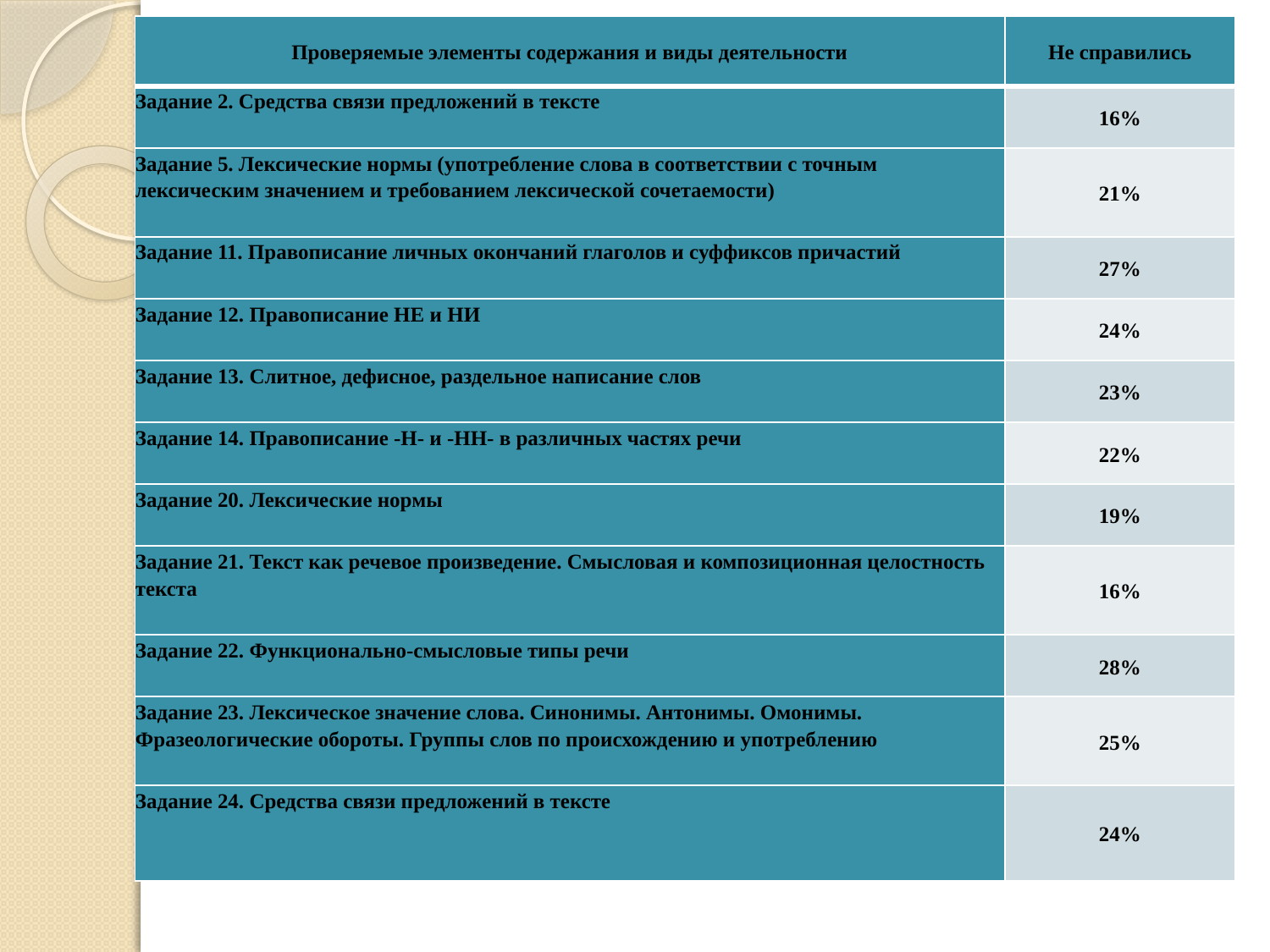

| Проверяемые элементы содержания и виды деятельности | Не справились |
| --- | --- |
| Задание 2. Средства связи предложений в тексте | 16% |
| Задание 5. Лексические нормы (употребление слова в соответствии с точным лексическим значением и требованием лексической сочетаемости) | 21% |
| Задание 11. Правописание личных окончаний глаголов и суффиксов причастий | 27% |
| Задание 12. Правописание НЕ и НИ | 24% |
| Задание 13. Слитное, дефисное, раздельное написание слов | 23% |
| Задание 14. Правописание -Н- и -НН- в различных частях речи | 22% |
| Задание 20. Лексические нормы | 19% |
| Задание 21. Текст как речевое произведение. Смысловая и композиционная целостность текста | 16% |
| Задание 22. Функционально-смысловые типы речи | 28% |
| Задание 23. Лексическое значение слова. Синонимы. Антонимы. Омонимы. Фразеологические обороты. Группы слов по происхождению и употреблению | 25% |
| Задание 24. Средства связи предложений в тексте | 24% |
#